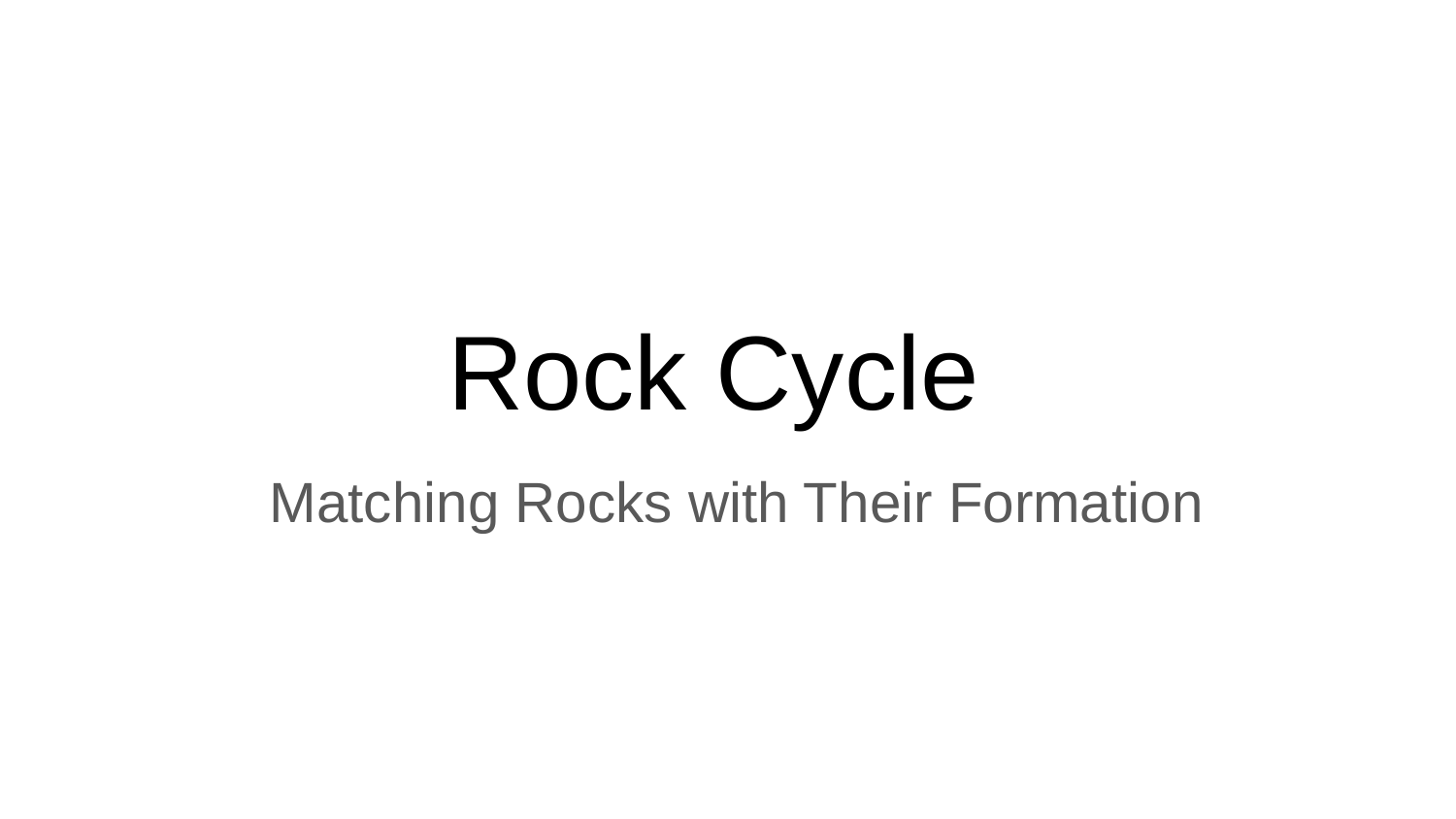

# Rock Cycle
Matching Rocks with Their Formation